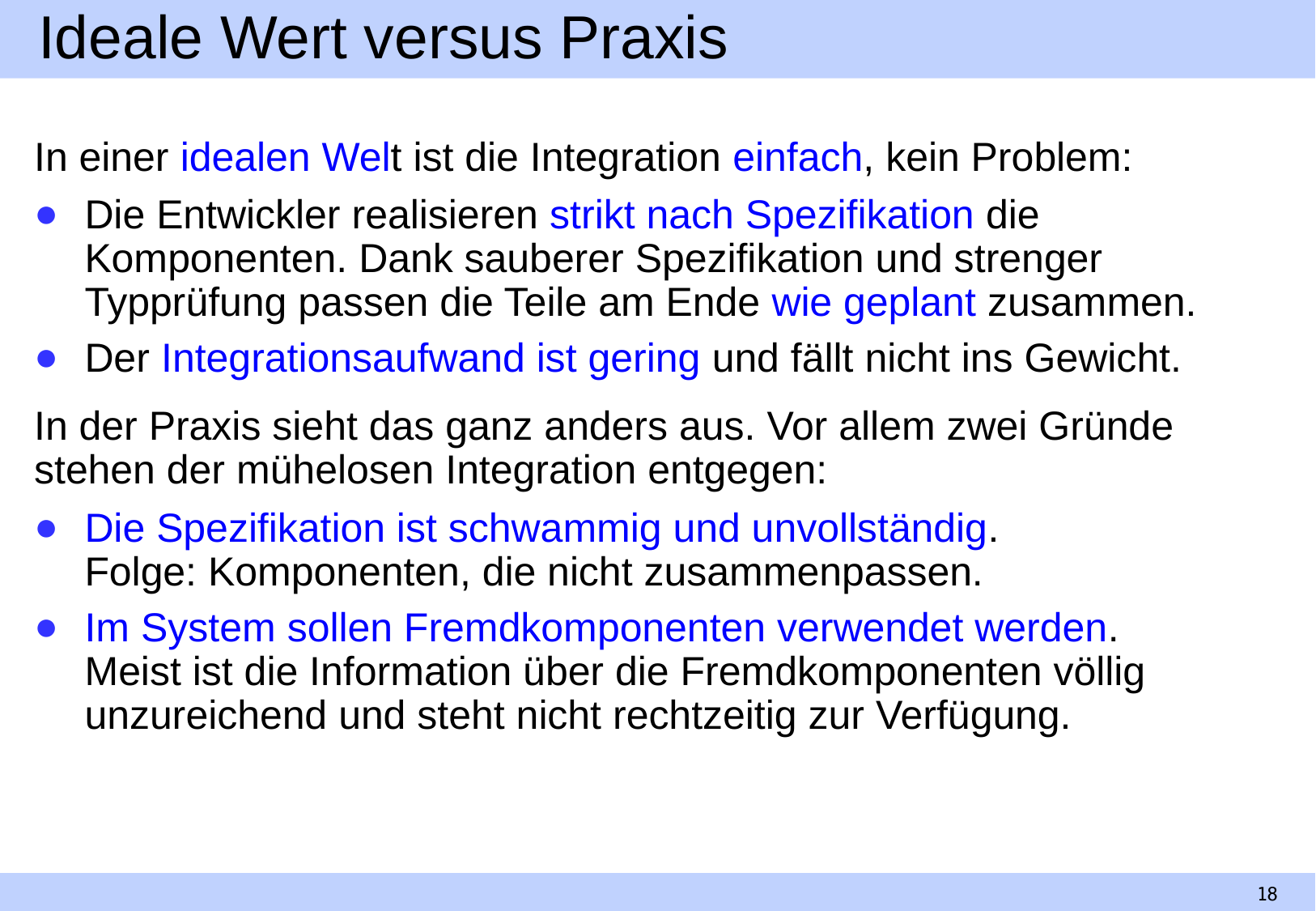

# Ideale Wert versus Praxis
In einer idealen Welt ist die Integration einfach, kein Problem:
Die Entwickler realisieren strikt nach Spezifikation die Komponenten. Dank sauberer Spezifikation und strenger Typprüfung passen die Teile am Ende wie geplant zusammen.
Der Integrationsaufwand ist gering und fällt nicht ins Gewicht.
In der Praxis sieht das ganz anders aus. Vor allem zwei Gründe stehen der mühelosen Integration entgegen:
Die Spezifikation ist schwammig und unvollständig.
Folge: Komponenten, die nicht zusammenpassen.
Im System sollen Fremdkomponenten verwendet werden.
Meist ist die Information über die Fremdkomponenten völlig unzureichend und steht nicht rechtzeitig zur Verfügung.

18